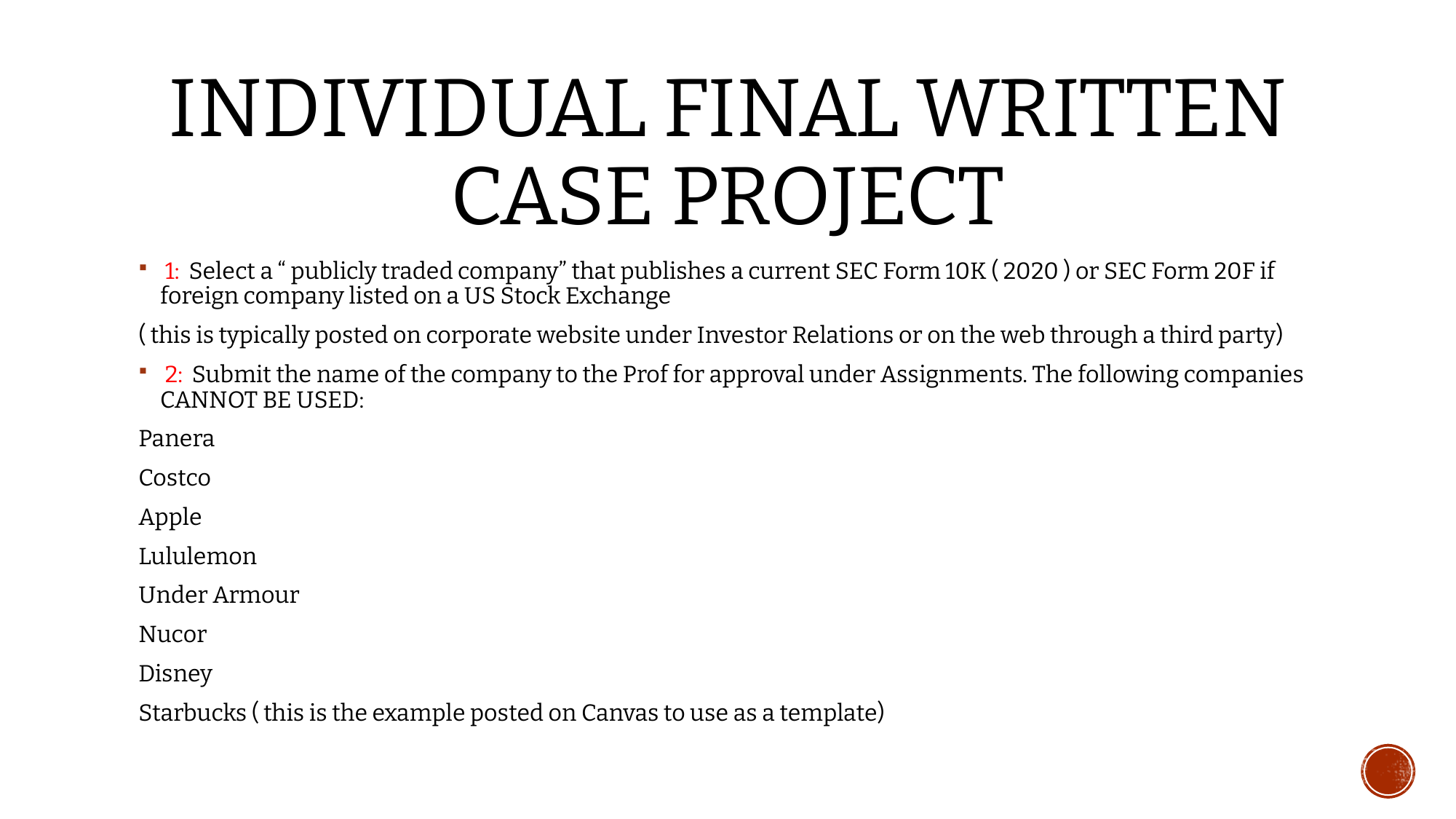

# Individual Final Written case project
 1:  Select a “ publicly traded company” that publishes a current SEC Form 10K ( 2020 ) or SEC Form 20F if foreign company listed on a US Stock Exchange
( this is typically posted on corporate website under Investor Relations or on the web through a third party)
 2:  Submit the name of the company to the Prof for approval under Assignments. The following companies CANNOT BE USED:
Panera
Costco
Apple
Lululemon
Under Armour
Nucor
Disney
Starbucks ( this is the example posted on Canvas to use as a template)